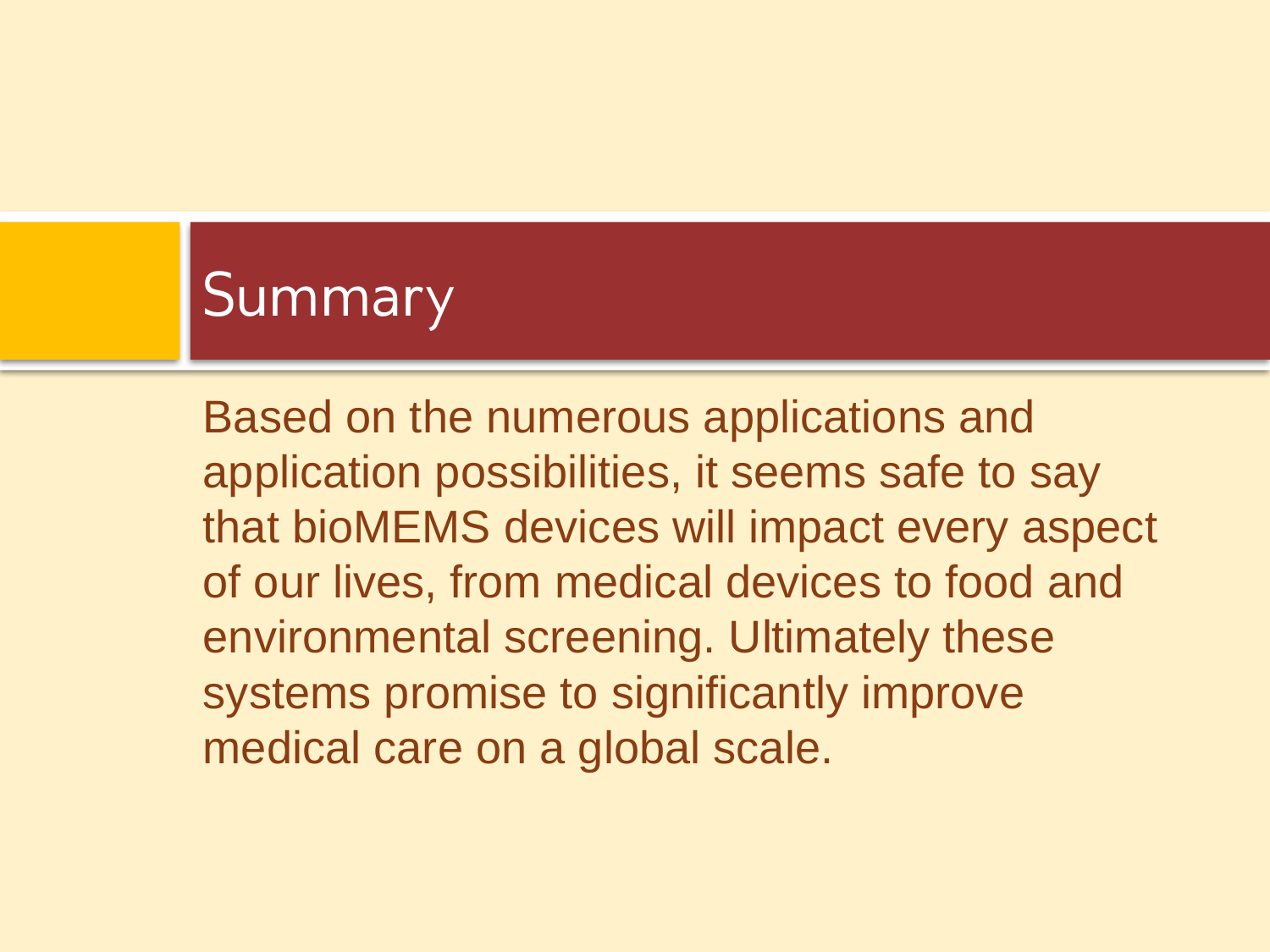

# Summary
Based on the numerous applications and application possibilities, it seems safe to say that bioMEMS devices will impact every aspect of our lives, from medical devices to food and environmental screening. Ultimately these systems promise to significantly improve medical care on a global scale.